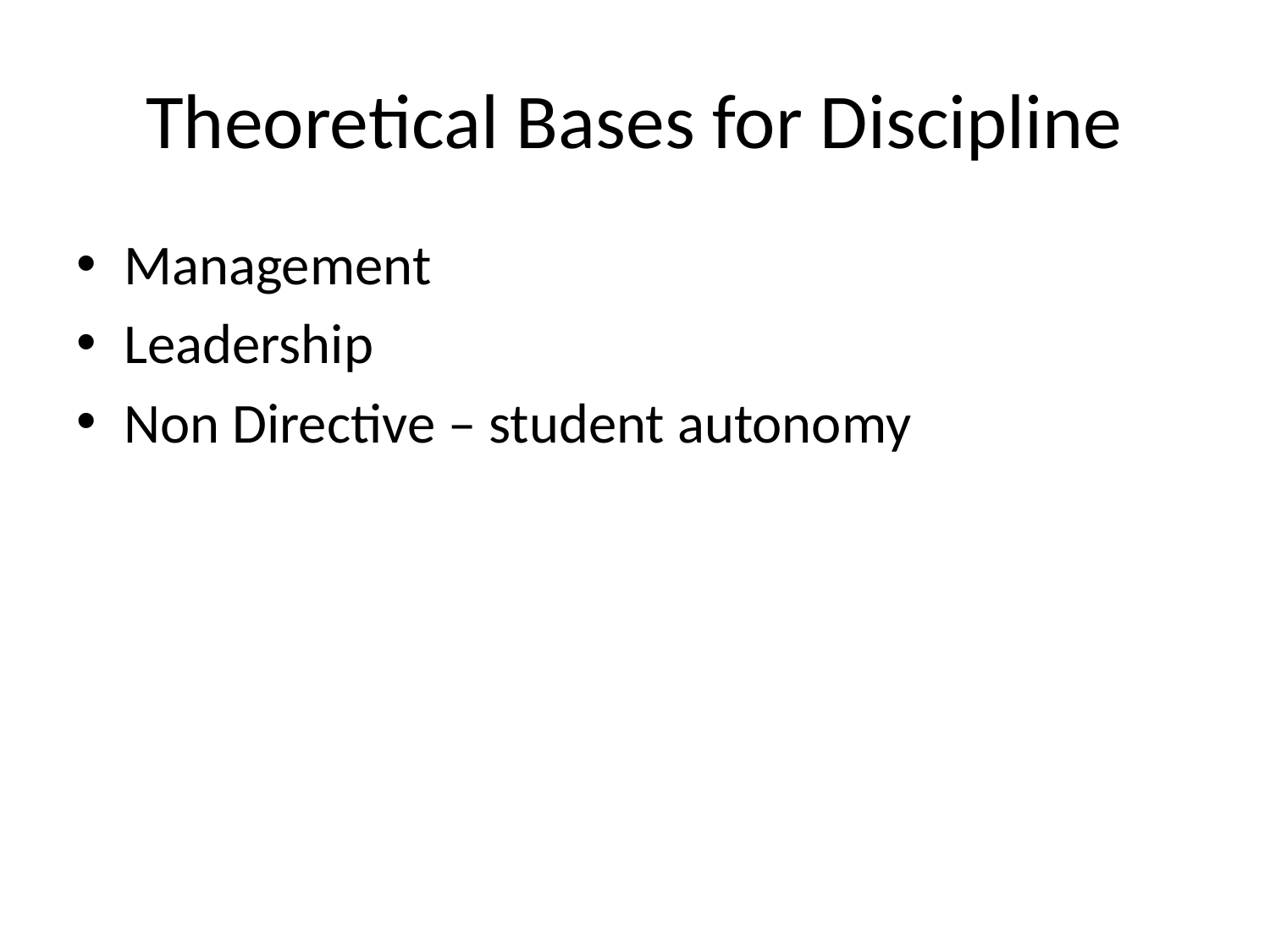

# Theoretical Bases for Discipline
Management
Leadership
Non Directive – student autonomy